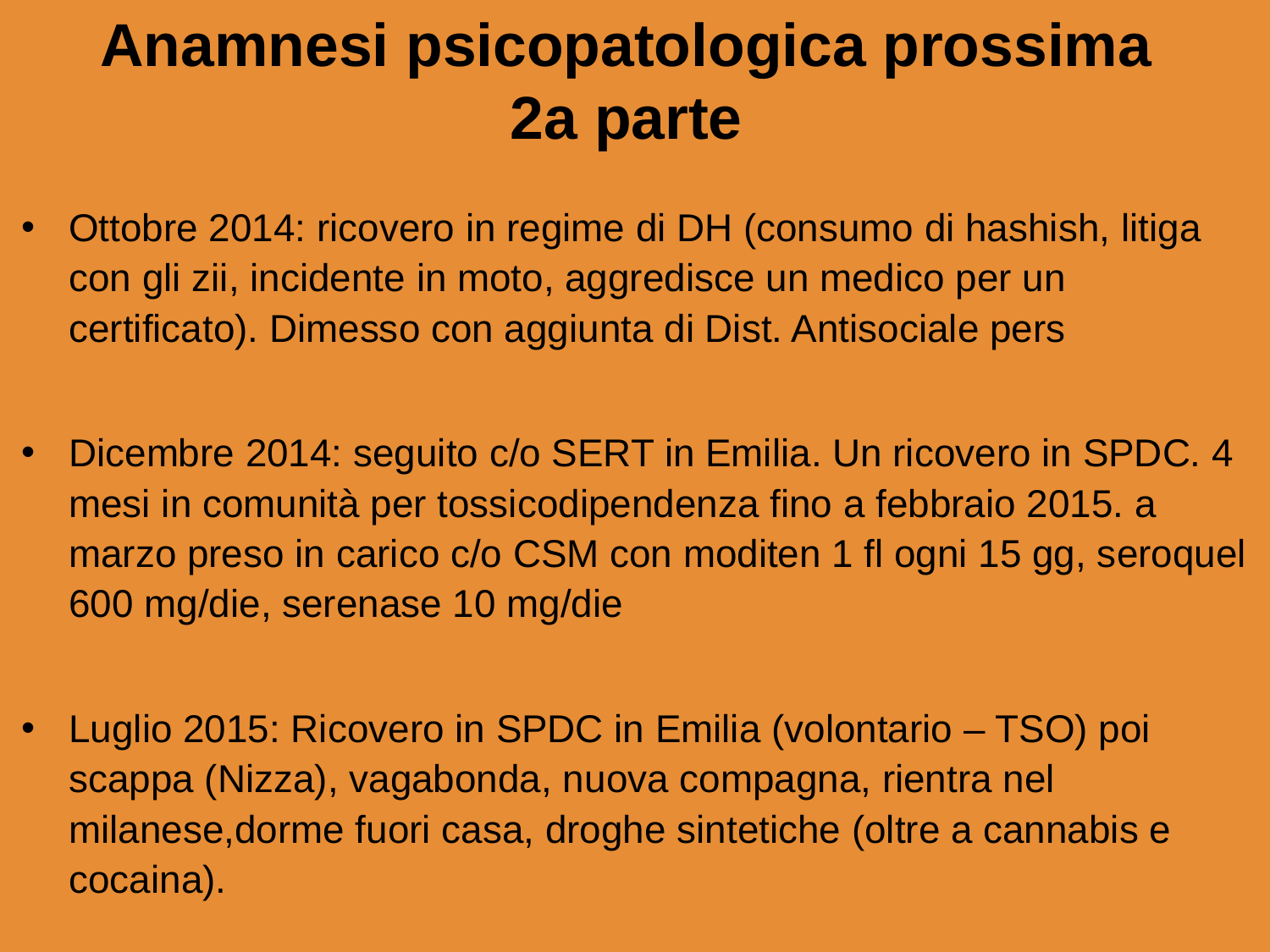

# Anamnesi psicopatologica prossima
2a parte
Ottobre 2014: ricovero in regime di DH (consumo di hashish, litiga con gli zii, incidente in moto, aggredisce un medico per un certificato). Dimesso con aggiunta di Dist. Antisociale pers

Dicembre 2014: seguito c/o SERT in Emilia. Un ricovero in SPDC. 4 mesi in comunità per tossicodipendenza fino a febbraio 2015. a marzo preso in carico c/o CSM con moditen 1 fl ogni 15 gg, seroquel 600 mg/die, serenase 10 mg/die

Luglio 2015: Ricovero in SPDC in Emilia (volontario – TSO) poi scappa (Nizza), vagabonda, nuova compagna, rientra nel milanese,dorme fuori casa, droghe sintetiche (oltre a cannabis e cocaina).